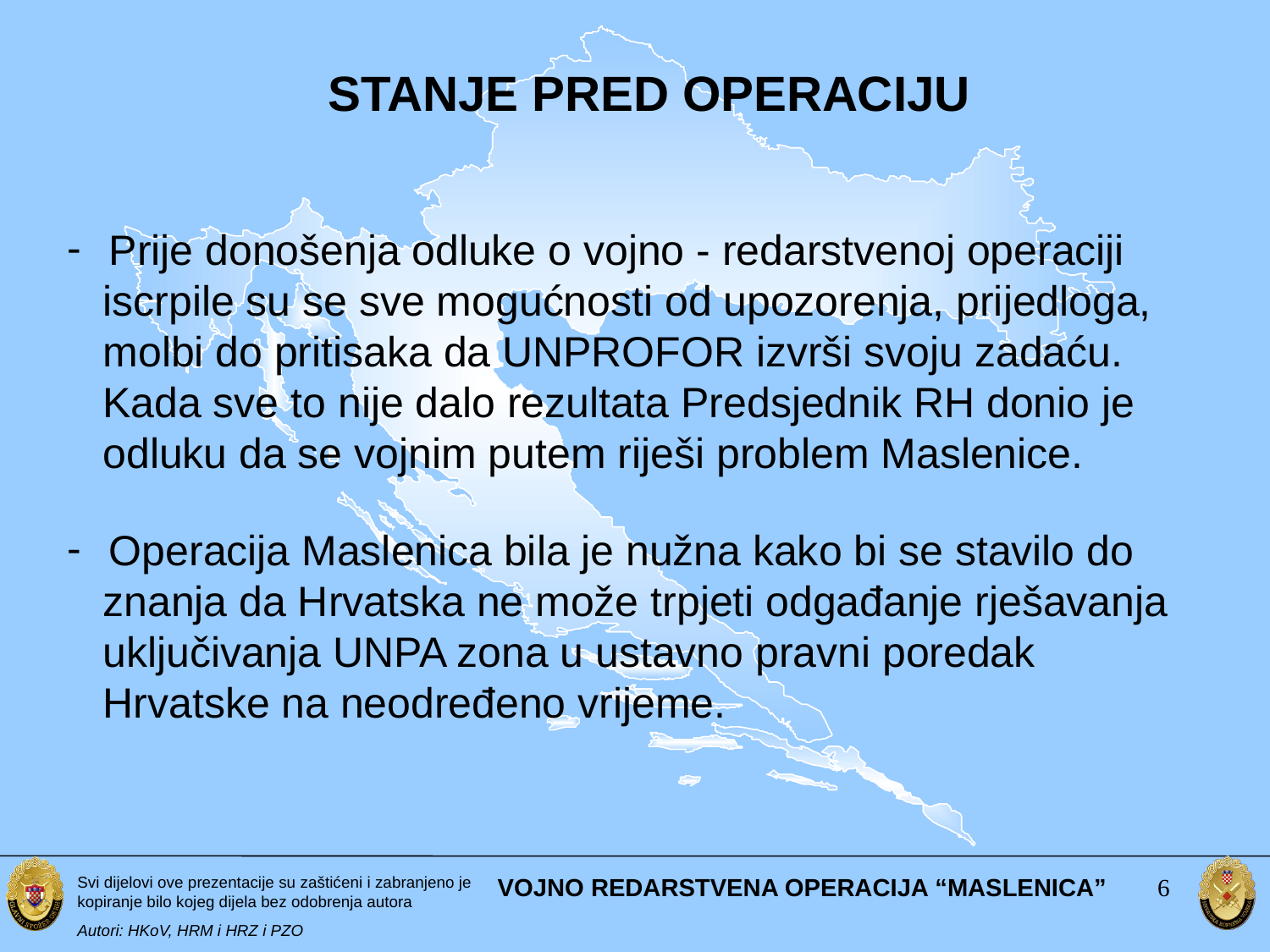

STANJE PRED OPERACIJU
 Prije donošenja odluke o vojno - redarstvenoj operaciji
   iscrpile su se sve mogućnosti od upozorenja, prijedloga,
   molbi do pritisaka da UNPROFOR izvrši svoju zadaću.
   Kada sve to nije dalo rezultata Predsjednik RH donio je
   odluku da se vojnim putem riješi problem Maslenice.

 Operacija Maslenica bila je nužna kako bi se stavilo do
   znanja da Hrvatska ne može trpjeti odgađanje rješavanja
   uključivanja UNPA zona u ustavno pravni poredak
   Hrvatske na neodređeno vrijeme.

VOJNO REDARSTVENA OPERACIJA “MASLENICA”